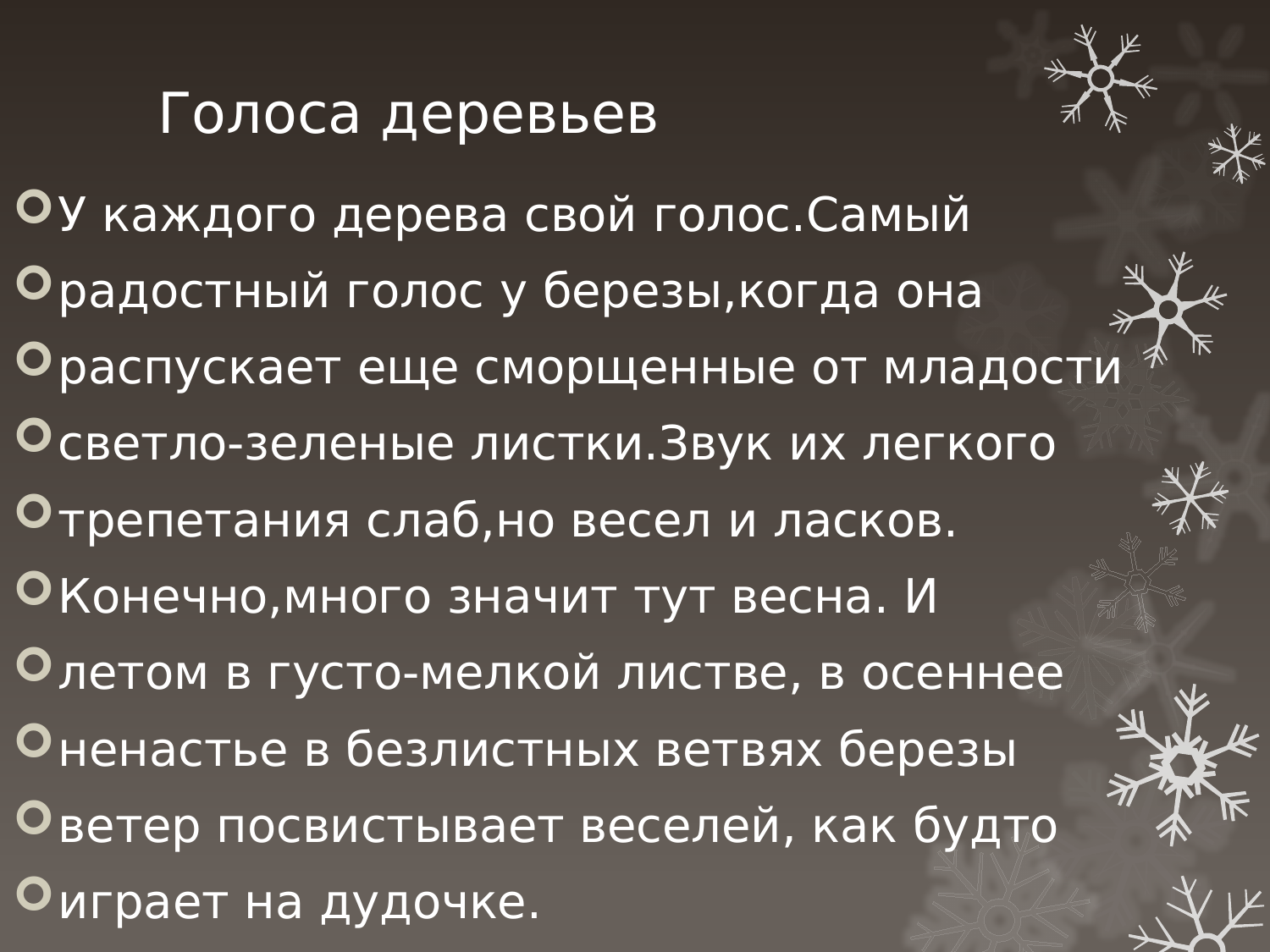

# Голоса деревьев
У каждого дерева свой голос.Самый
радостный голос у березы,когда она
распускает еще сморщенные от младости
светло-зеленые листки.Звук их легкого
трепетания слаб,но весел и ласков.
Конечно,много значит тут весна. И
летом в густо-мелкой листве, в осеннее
ненастье в безлистных ветвях березы
ветер посвистывает веселей, как будто
играет на дудочке.